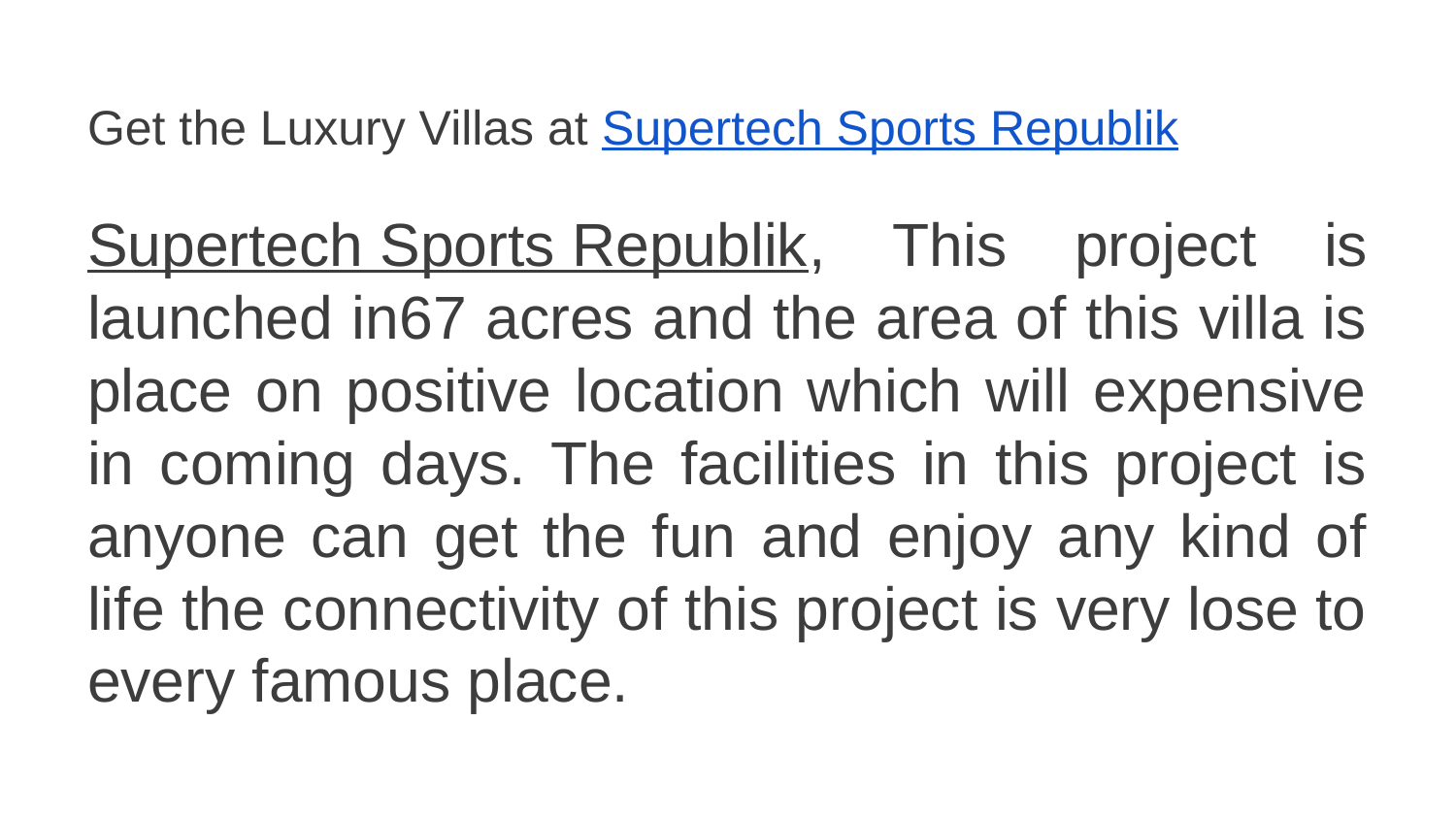

# Get the Luxury Villas at Supertech Sports Republik
Supertech Sports Republik, This project is launched in67 acres and the area of this villa is place on positive location which will expensive in coming days. The facilities in this project is anyone can get the fun and enjoy any kind of life the connectivity of this project is very lose to every famous place.